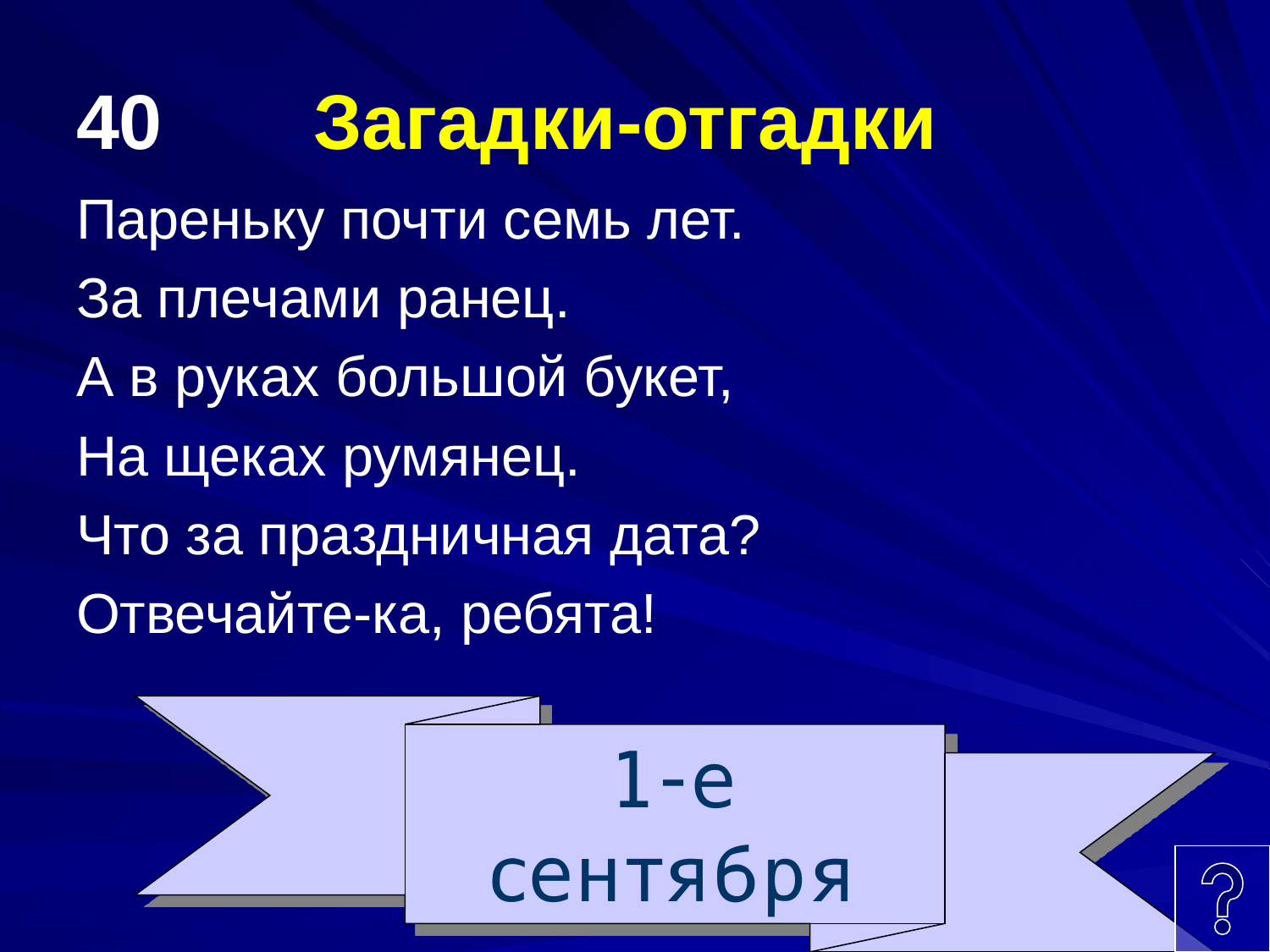

# 40       Загадки-отгадки
Пареньку почти семь лет.
За плечами ранец.
А в руках большой букет,
На щеках румянец.
Что за праздничная дата?
Отвечайте-ка, ребята!
1-е сентября